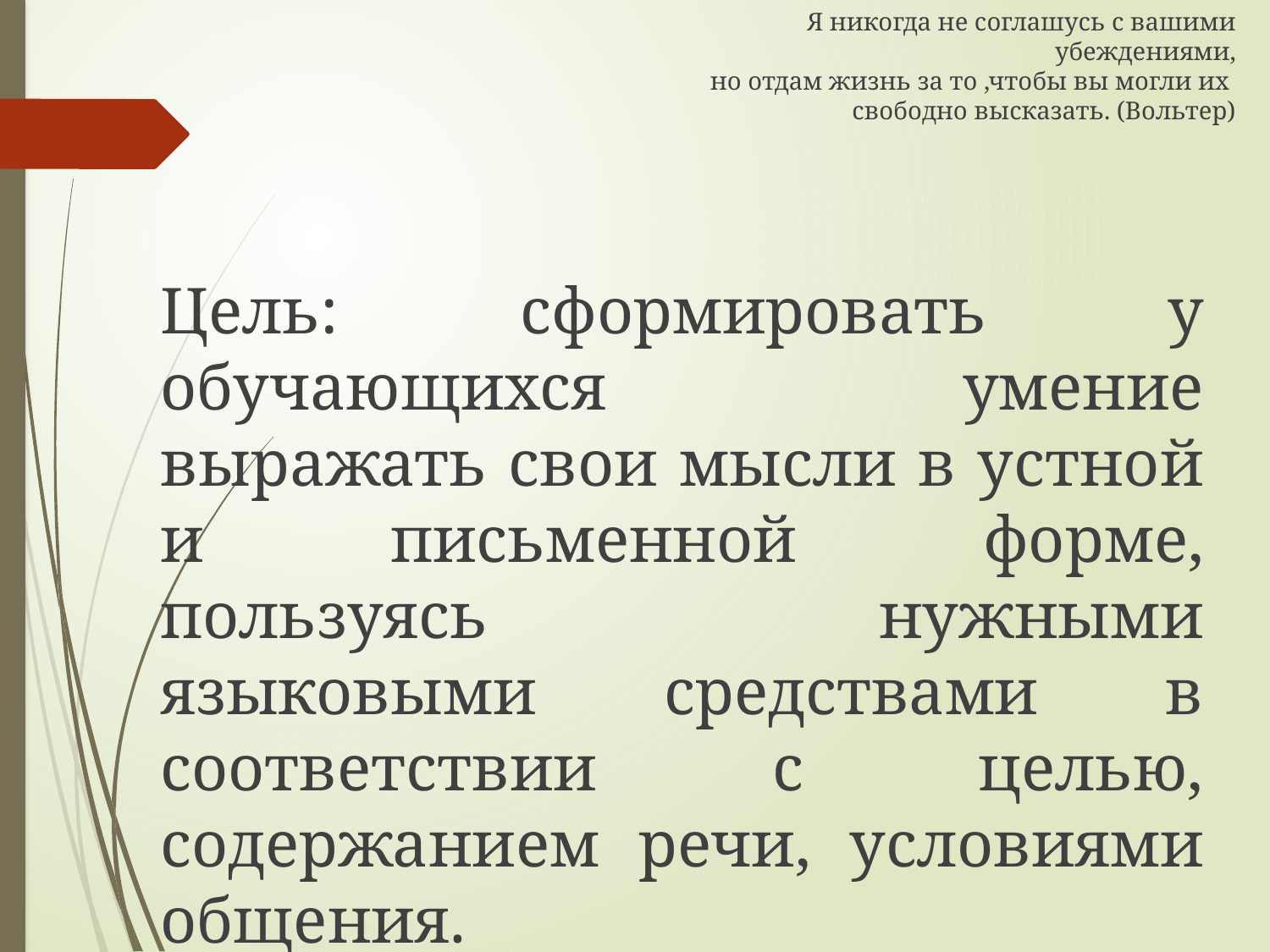

# Я никогда не соглашусь с вашими убеждениями, но отдам жизнь за то ,чтобы вы могли их свободно высказать. (Вольтер)
Цель: сформировать у обучающихся умение выражать свои мысли в устной и письменной форме, пользуясь нужными языковыми средствами в соответствии с целью, содержанием речи, условиями общения.